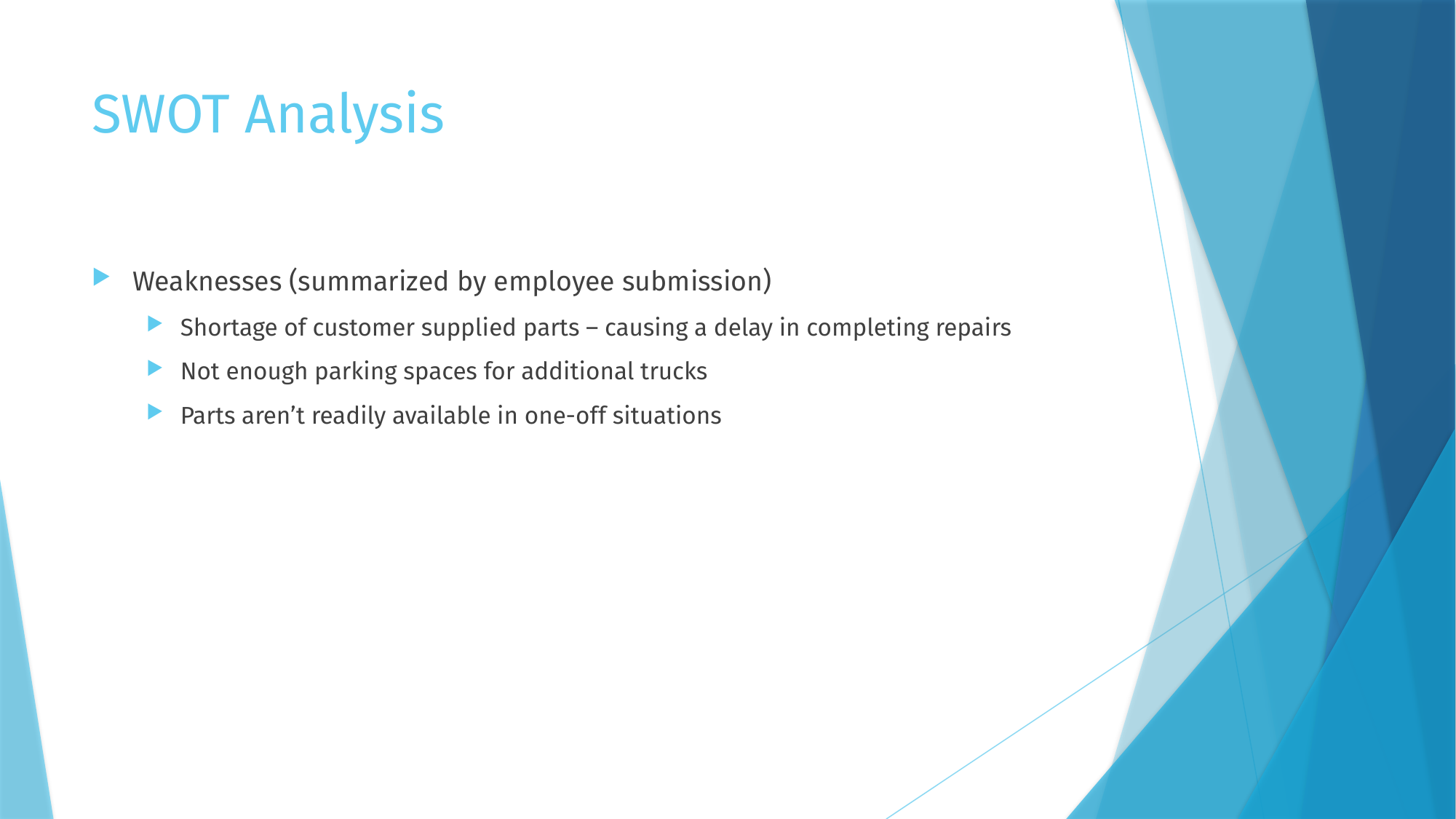

# SWOT Analysis
Weaknesses (summarized by employee submission)
Shortage of customer supplied parts – causing a delay in completing repairs
Not enough parking spaces for additional trucks
Parts aren’t readily available in one-off situations